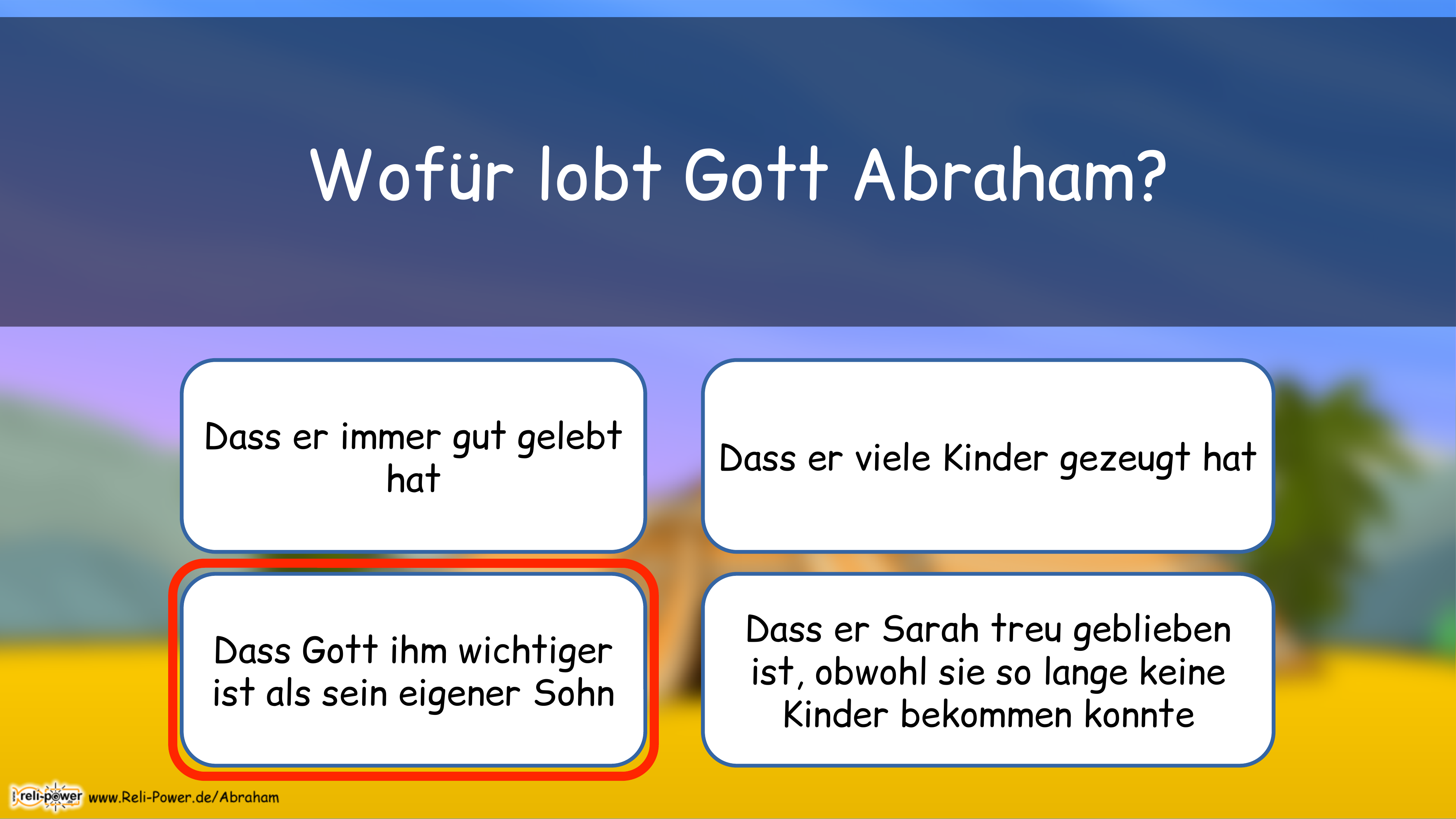

Wofür lobt Gott Abraham?
Dass er immer gut gelebt hat
Dass er viele Kinder gezeugt hat

Dass Gott ihm wichtiger ist als sein eigener Sohn
Dass er Sarah treu geblieben ist, obwohl sie so lange keine Kinder bekommen konnte